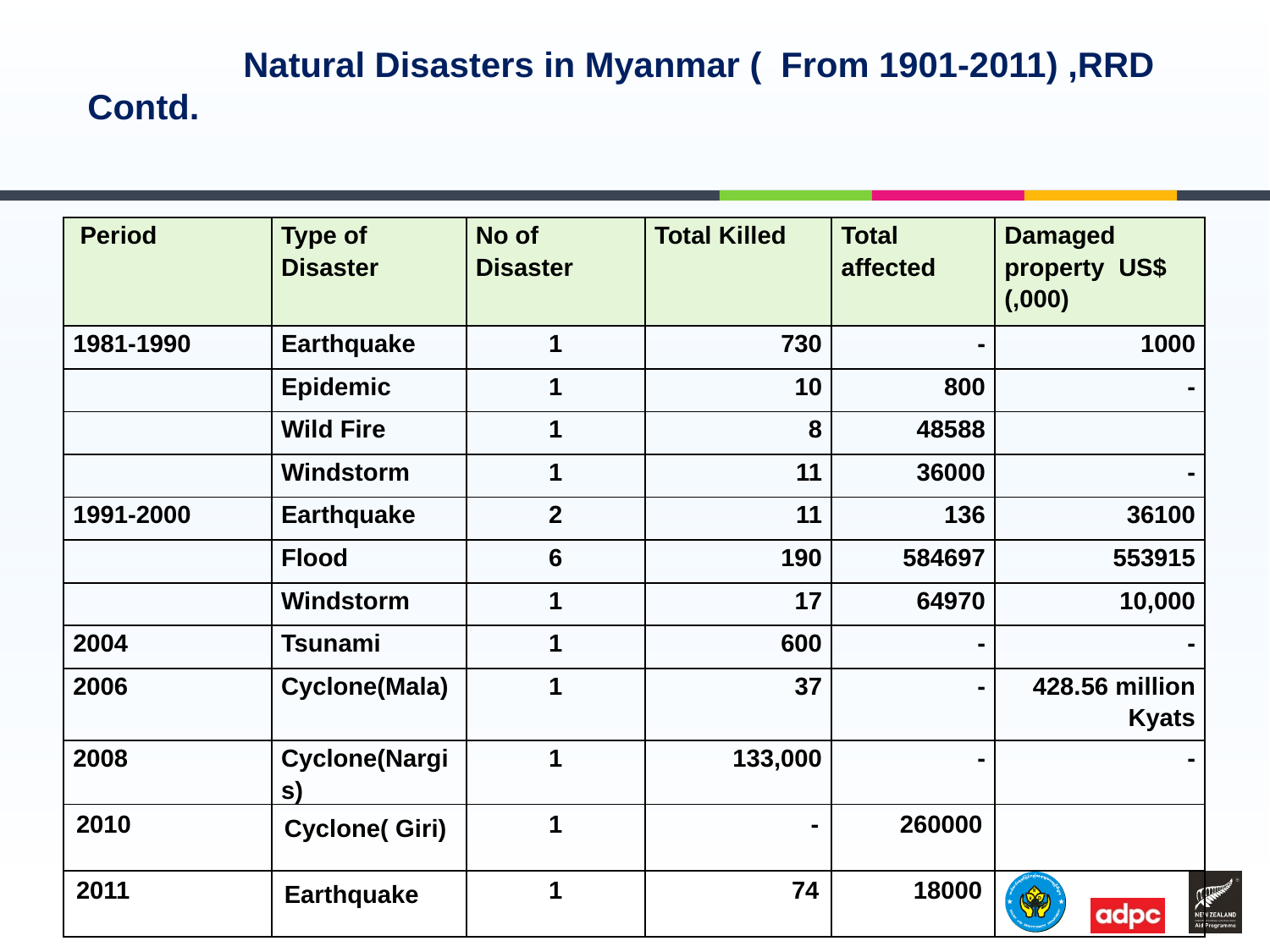

Natural Disasters in Myanmar (  From 1901-2011) ,RRD  Contd.
| Period | Type of Disaster | No of Disaster | Total Killed | Total affected | Damaged property US$(,000) |
| --- | --- | --- | --- | --- | --- |
| 1981-1990 | Earthquake | 1 | 730 | - | 1000 |
|  | Epidemic | 1 | 10 | 800 | - |
|  | Wild Fire | 1 | 8 | 48588 |  |
|  | Windstorm | 1 | 11 | 36000 | - |
| 1991-2000 | Earthquake | 2 | 11 | 136 | 36100 |
|  | Flood | 6 | 190 | 584697 | 553915 |
|  | Windstorm | 1 | 17 | 64970 | 10,000 |
| 2004 | Tsunami | 1 | 600 | - | - |
| 2006 | Cyclone(Mala) | 1 | 37 | - | 428.56 million Kyats |
| 2008 | Cyclone(Nargis) | 1 | 133,000 | - | - |
| 2010 | Cyclone( Giri) | 1 | - | 260000 |  |
| 2011 | Earthquake | 1 | 74 | 18000 |  |